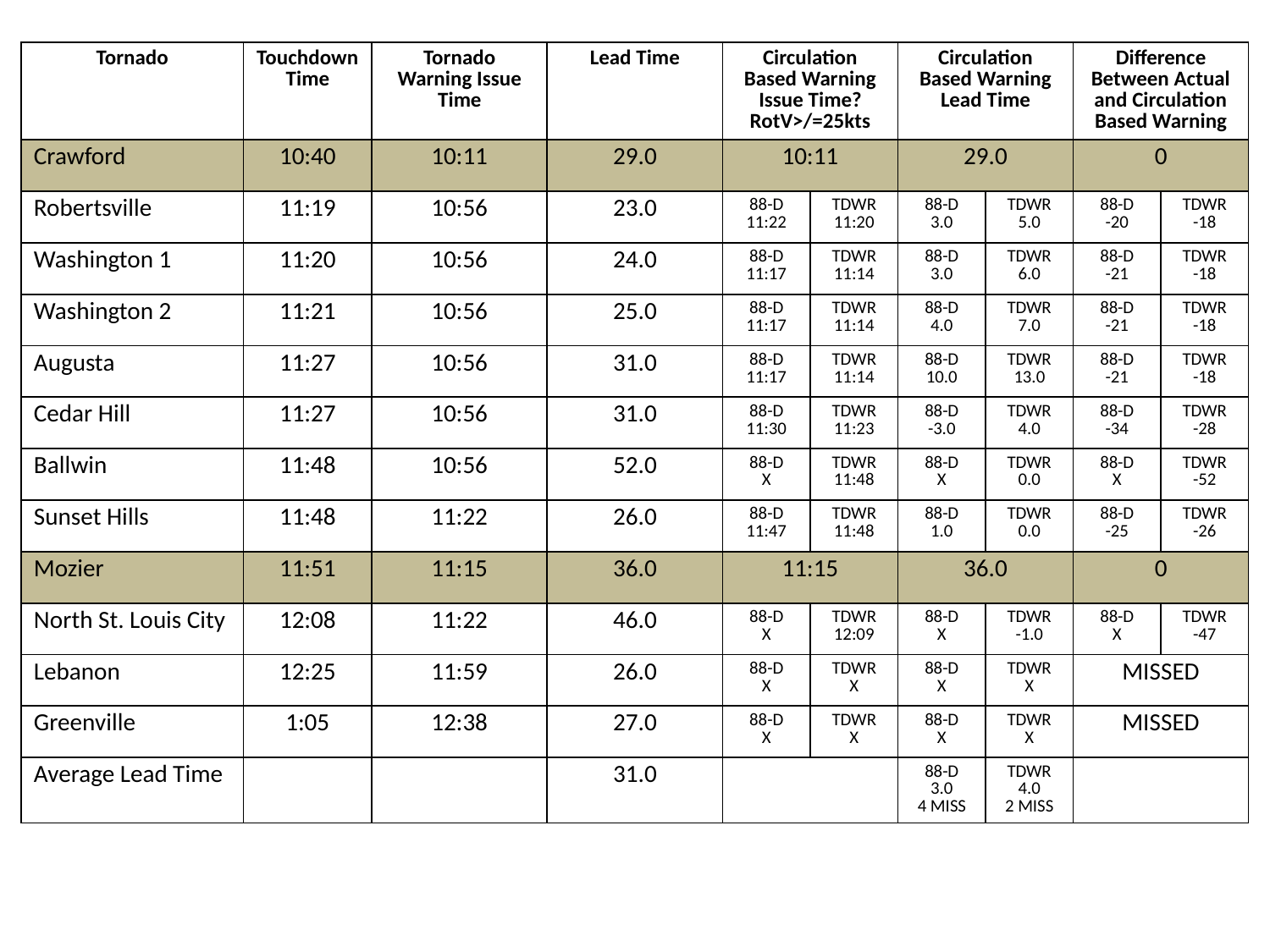

| Tornado | Touchdown Time | Tornado Warning Issue Time | Lead Time | Circulation Based Warning Issue Time? RotV>/=25kts |  | Circulation Based Warning Lead Time |  | Difference Between Actual and Circulation Based Warning |  |
| --- | --- | --- | --- | --- | --- | --- | --- | --- | --- |
| Crawford | 10:40 | 10:11 | 29.0 | 10:11 |  | 29.0 |  | 0 |  |
| Robertsville | 11:19 | 10:56 | 23.0 | 88-D 11:22 | TDWR 11:20 | 88-D 3.0 | TDWR 5.0 | 88-D -20 | TDWR -18 |
| Washington 1 | 11:20 | 10:56 | 24.0 | 88-D 11:17 | TDWR 11:14 | 88-D 3.0 | TDWR 6.0 | 88-D -21 | TDWR -18 |
| Washington 2 | 11:21 | 10:56 | 25.0 | 88-D 11:17 | TDWR 11:14 | 88-D 4.0 | TDWR 7.0 | 88-D -21 | TDWR -18 |
| Augusta | 11:27 | 10:56 | 31.0 | 88-D 11:17 | TDWR 11:14 | 88-D 10.0 | TDWR 13.0 | 88-D -21 | TDWR -18 |
| Cedar Hill | 11:27 | 10:56 | 31.0 | 88-D 11:30 | TDWR 11:23 | 88-D -3.0 | TDWR 4.0 | 88-D -34 | TDWR -28 |
| Ballwin | 11:48 | 10:56 | 52.0 | 88-D X | TDWR 11:48 | 88-D X | TDWR 0.0 | 88-D X | TDWR -52 |
| Sunset Hills | 11:48 | 11:22 | 26.0 | 88-D 11:47 | TDWR 11:48 | 88-D 1.0 | TDWR 0.0 | 88-D -25 | TDWR -26 |
| Mozier | 11:51 | 11:15 | 36.0 | 11:15 |  | 36.0 |  | 0 |  |
| North St. Louis City | 12:08 | 11:22 | 46.0 | 88-D X | TDWR 12:09 | 88-D X | TDWR -1.0 | 88-D X | TDWR -47 |
| Lebanon | 12:25 | 11:59 | 26.0 | 88-D X | TDWR X | 88-D X | TDWR X | MISSED |  |
| Greenville | 1:05 | 12:38 | 27.0 | 88-D X | TDWR X | 88-D X | TDWR X | MISSED |  |
| Average Lead Time |  |  | 31.0 |  |  | 88-D 3.0 4 MISS | TDWR 4.0 2 MISS |  |  |